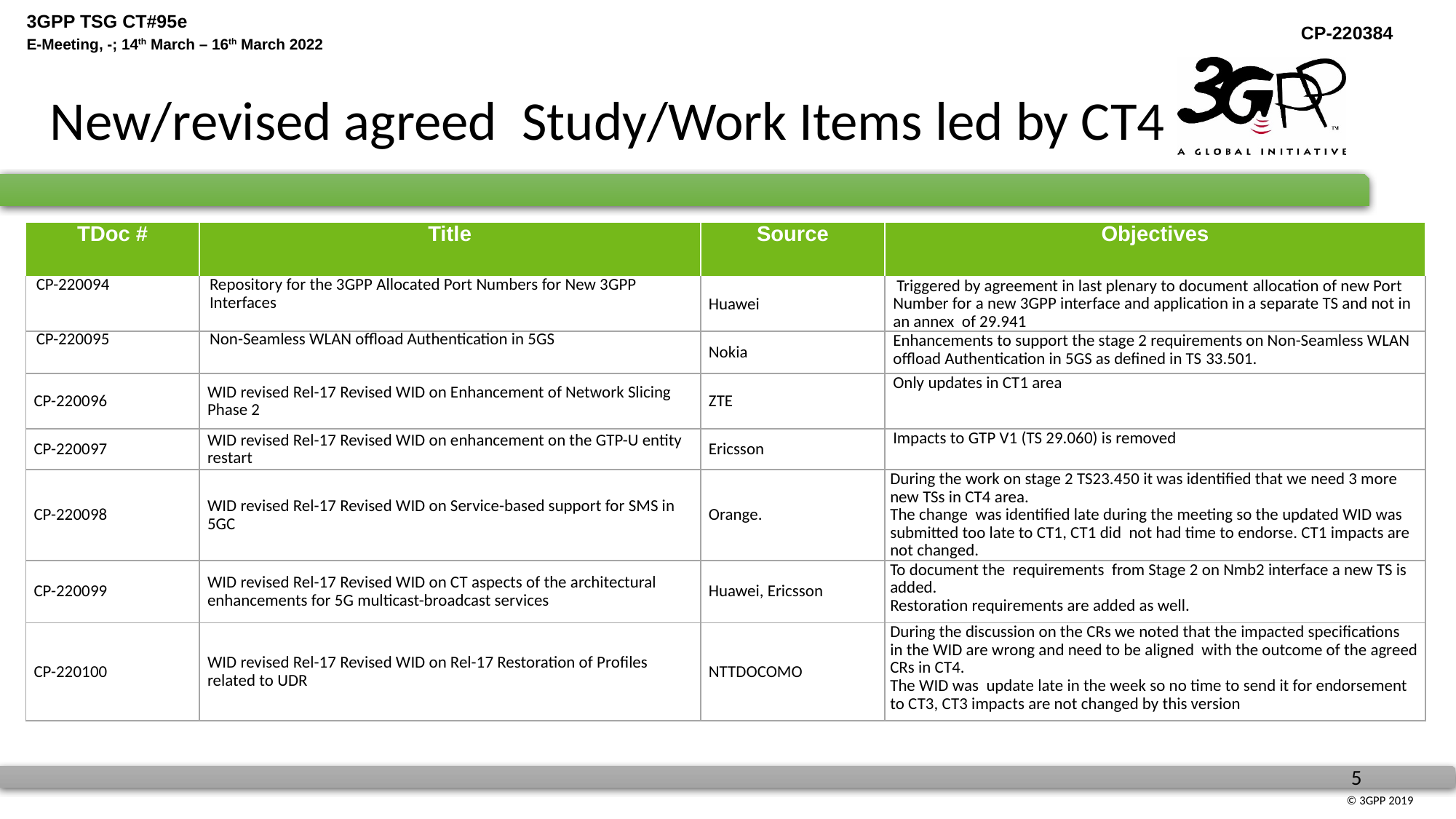

# New/revised agreed  Study/Work Items led by CT4
| TDoc # | Title | Source | Objectives |
| --- | --- | --- | --- |
| CP-220094 | Repository for the 3GPP Allocated Port Numbers for New 3GPP Interfaces | Huawei | Triggered by agreement in last plenary to document allocation of new Port Number for a new 3GPP interface and application in a separate TS and not in an annex of 29.941 |
| CP-220095 | Non-Seamless WLAN offload Authentication in 5GS | Nokia | Enhancements to support the stage 2 requirements on Non-Seamless WLAN offload Authentication in 5GS as defined in TS 33.501. |
| CP-220096 | WID revised Rel-17 Revised WID on Enhancement of Network Slicing Phase 2 | ZTE | Only updates in CT1 area |
| CP-220097 | WID revised Rel-17 Revised WID on enhancement on the GTP-U entity restart | Ericsson | Impacts to GTP V1 (TS 29.060) is removed |
| CP-220098 | WID revised Rel-17 Revised WID on Service-based support for SMS in 5GC | Orange. | During the work on stage 2 TS23.450 it was identified that we need 3 more new TSs in CT4 area. The change was identified late during the meeting so the updated WID was submitted too late to CT1, CT1 did not had time to endorse. CT1 impacts are not changed. |
| CP-220099 | WID revised Rel-17 Revised WID on CT aspects of the architectural enhancements for 5G multicast-broadcast services | Huawei, Ericsson | To document the requirements from Stage 2 on Nmb2 interface a new TS is added. Restoration requirements are added as well. |
| CP-220100 | WID revised Rel-17 Revised WID on Rel-17 Restoration of Profiles related to UDR | NTTDOCOMO | During the discussion on the CRs we noted that the impacted specifications in the WID are wrong and need to be aligned with the outcome of the agreed CRs in CT4. The WID was update late in the week so no time to send it for endorsement to CT3, CT3 impacts are not changed by this version |